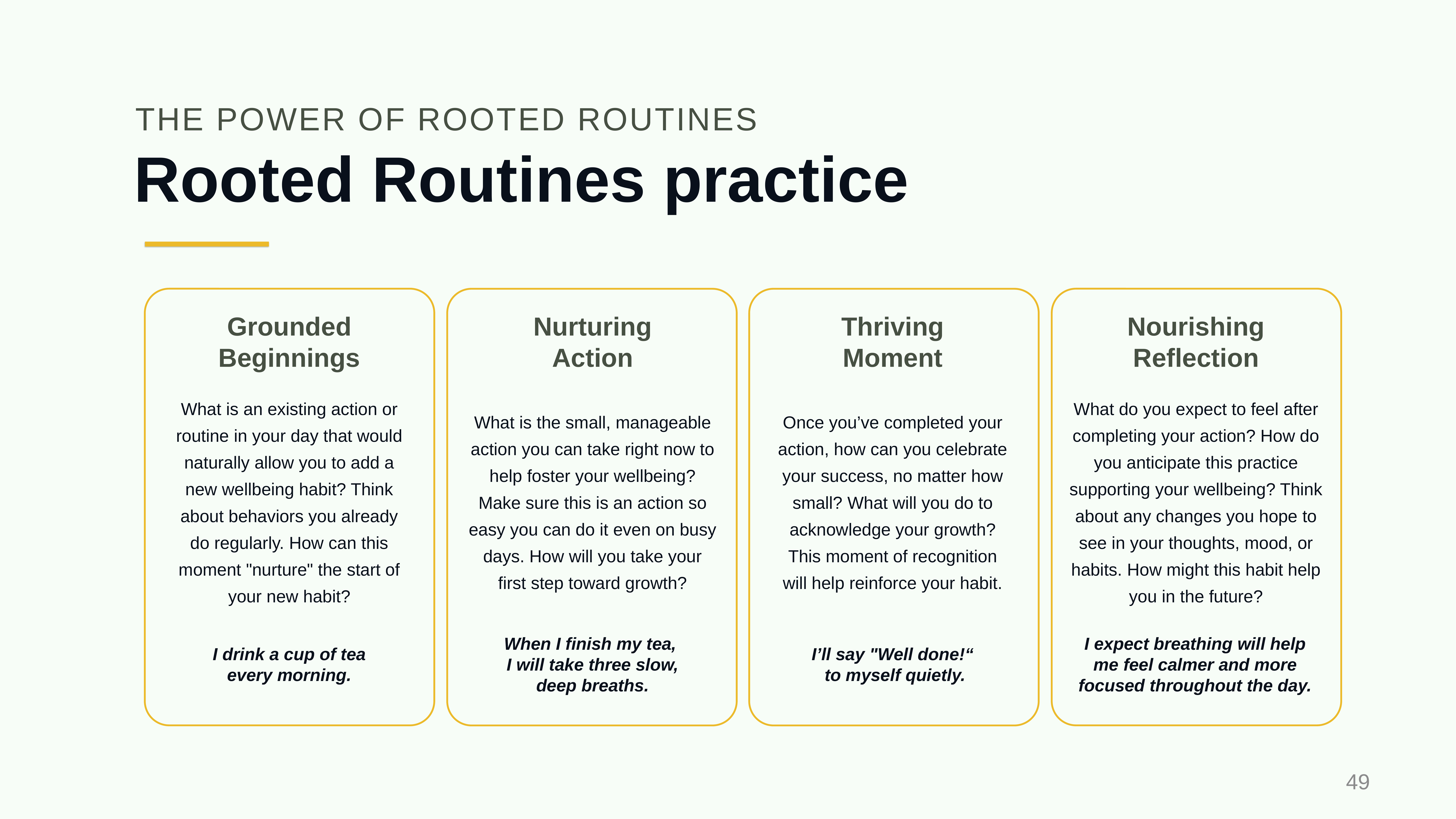

THE POWER OF ROOTED ROUTINES
# Rooted Routines practice

Nourishing Reflection
What do you expect to feel after completing your action? How do you anticipate this practice supporting your wellbeing? Think about any changes you hope to see in your thoughts, mood, or habits. How might this habit help you in the future?
I expect breathing will help me feel calmer and more focused throughout the day.

Grounded Beginnings
What is an existing action or routine in your day that would naturally allow you to add a new wellbeing habit? Think about behaviors you already do regularly. How can this moment "nurture" the start of your new habit?
I drink a cup of tea every morning.

Nurturing
Action
What is the small, manageable action you can take right now to help foster your wellbeing? Make sure this is an action so easy you can do it even on busy days. How will you take your first step toward growth?
When I finish my tea,
I will take three slow, deep breaths.

Thriving
Moment
Once you’ve completed your action, how can you celebrate your success, no matter how small? What will you do to acknowledge your growth? This moment of recognition will help reinforce your habit.
I’ll say "Well done!“
 to myself quietly.
49